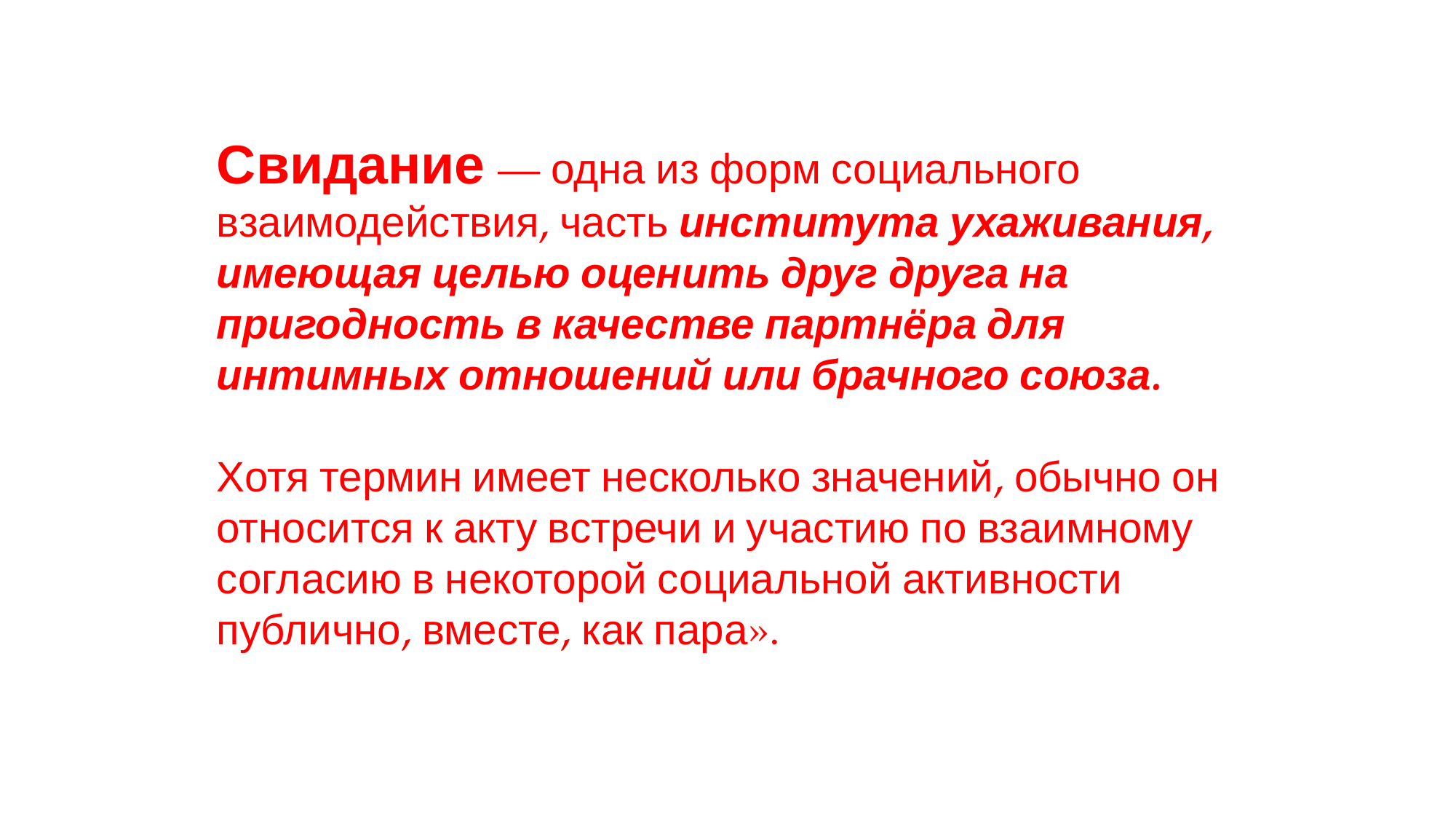

Свидание — одна из форм социального взаимодействия, часть института ухаживания, имеющая целью оценить друг друга на пригодность в качестве партнёра для интимных отношений или брачного союза.

Хотя термин имеет несколько значений, обычно он относится к акту встречи и участию по взаимному согласию в некоторой социальной активности публично, вместе, как пара».